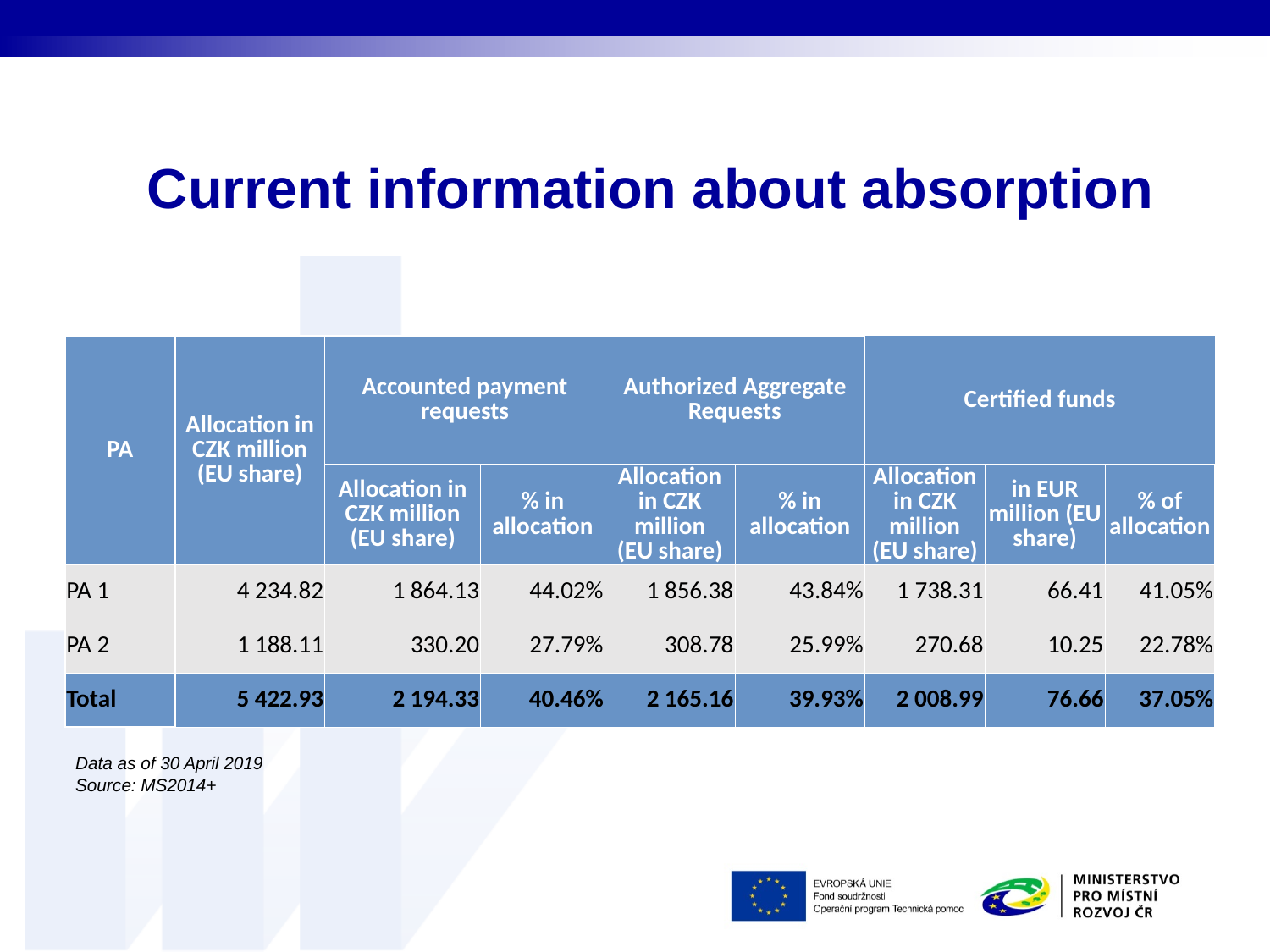

# Current information about absorption
| PA | Allocation in CZK million (EU share) | Accounted payment requests |  | Authorized Aggregate Requests |  | Certified funds |  |  |
| --- | --- | --- | --- | --- | --- | --- | --- | --- |
|  |  | Allocation in CZK million (EU share) | % in allocation | Allocation in CZK million (EU share) | % in allocation | Allocation in CZK million (EU share) | in EUR million (EU share) | % of allocation |
| PA 1 | 4 234.82 | 1 864.13 | 44.02% | 1 856.38 | 43.84% | 1 738.31 | 66.41 | 41.05% |
| PA 2 | 1 188.11 | 330.20 | 27.79% | 308.78 | 25.99% | 270.68 | 10.25 | 22.78% |
| Total | 5 422.93 | 2 194.33 | 40.46% | 2 165.16 | 39.93% | 2 008.99 | 76.66 | 37.05% |
Data as of 30 April 2019
Source: MS2014+